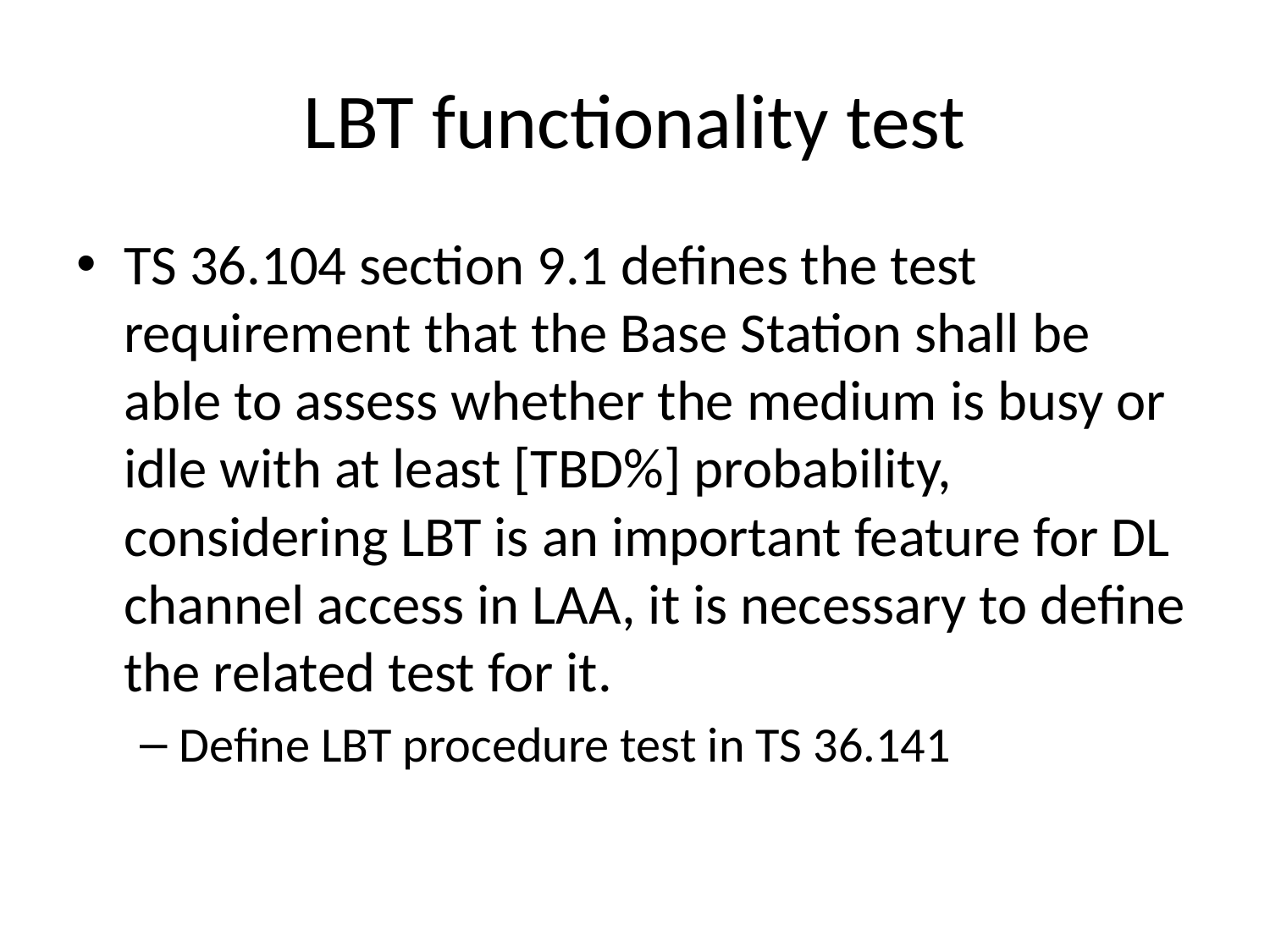

# LBT functionality test
TS 36.104 section 9.1 defines the test requirement that the Base Station shall be able to assess whether the medium is busy or idle with at least [TBD%] probability, considering LBT is an important feature for DL channel access in LAA, it is necessary to define the related test for it.
Define LBT procedure test in TS 36.141